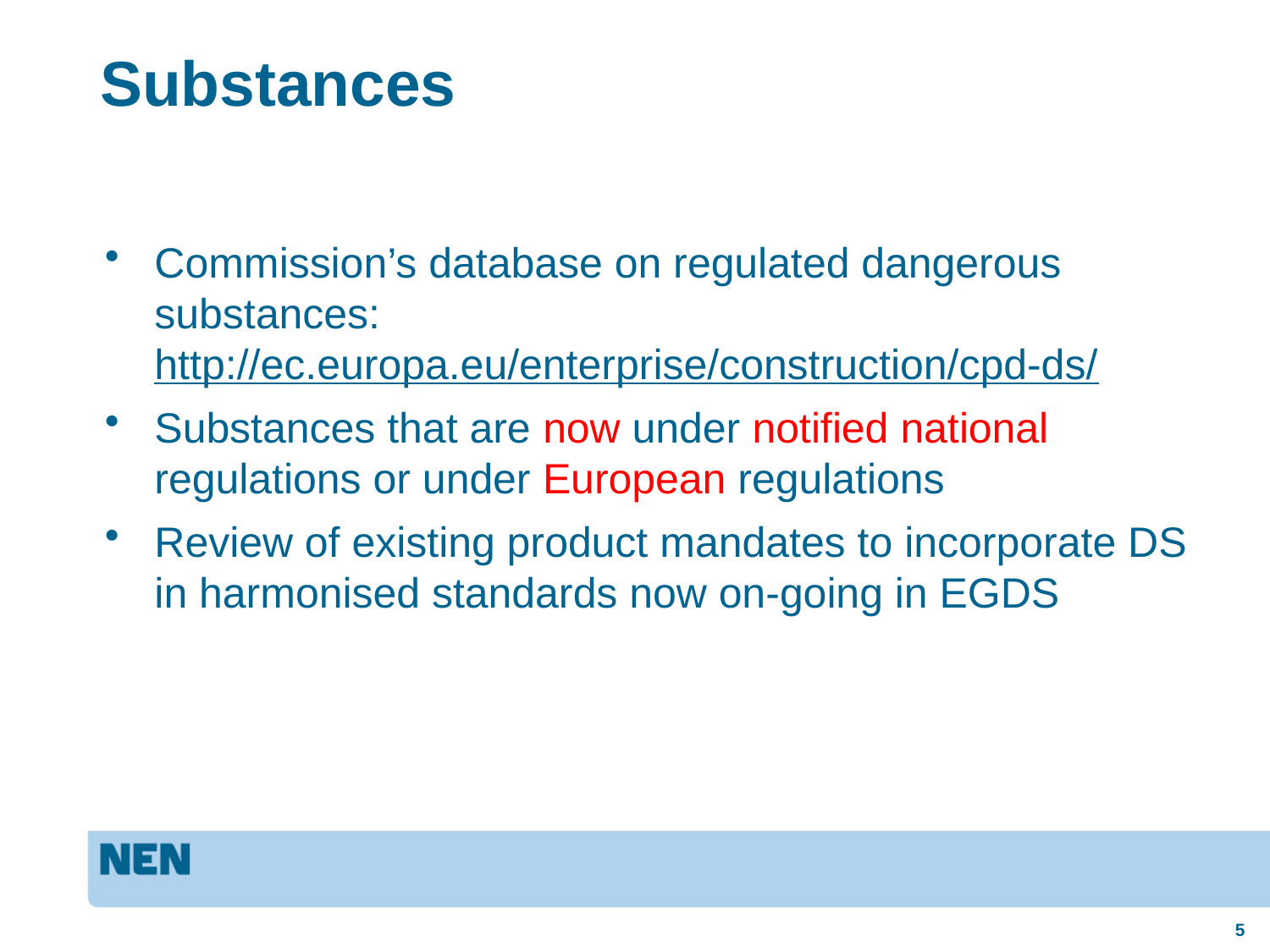

# Substances
Commission’s database on regulated dangerous substances: http://ec.europa.eu/enterprise/construction/cpd-ds/
Substances that are now under notified national regulations or under European regulations
Review of existing product mandates to incorporate DS in harmonised standards now on-going in EGDS

5

18 September 2012